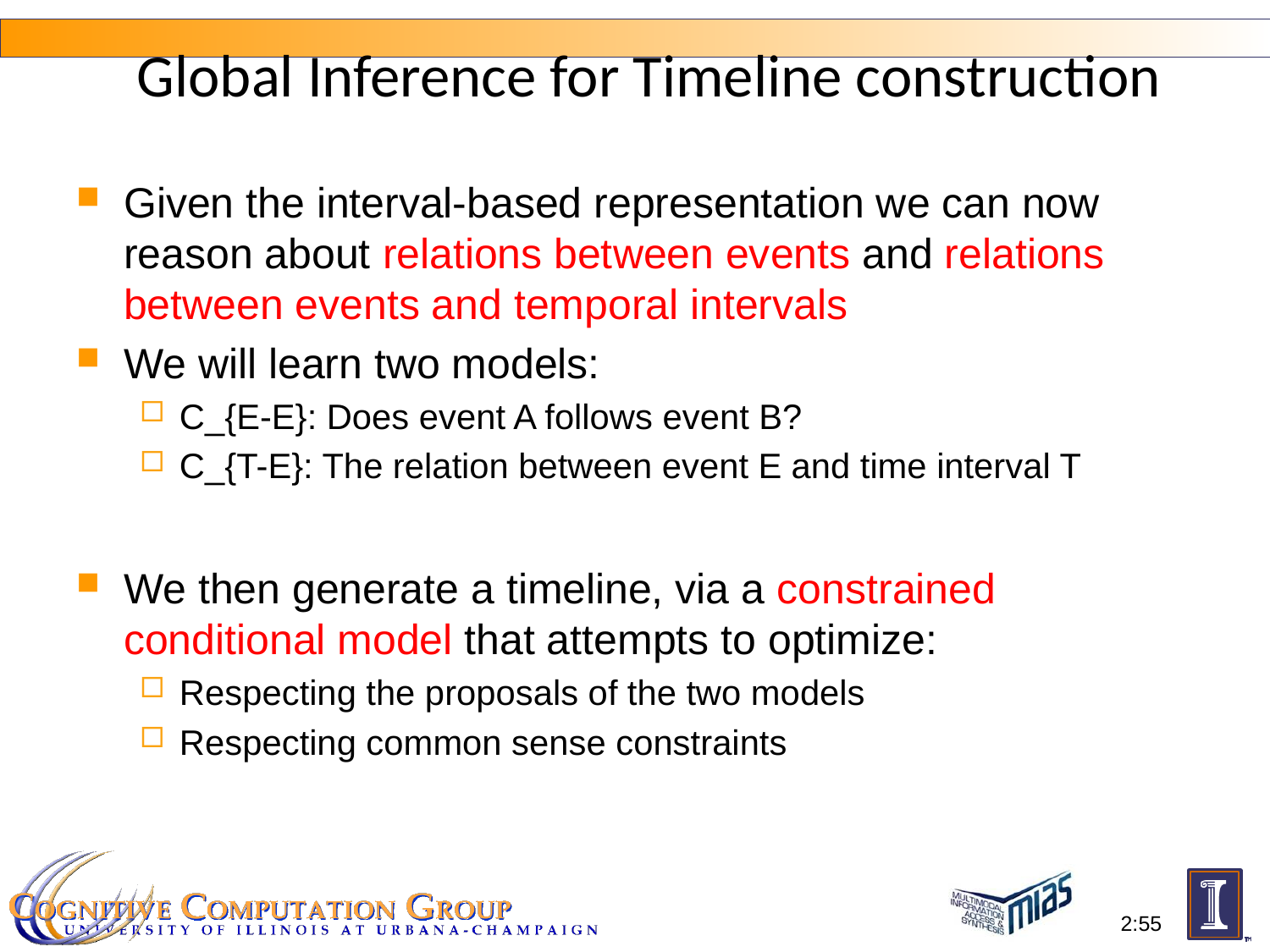

Given the interval-based representation we can now reason about relations between events and relations between events and temporal intervals
We will learn two models:
C_{E-E}: Does event A follows event B?
C_{T-E}: The relation between event E and time interval T

We then generate a timeline, via a constrained conditional model that attempts to optimize:
Respecting the proposals of the two models
Respecting common sense constraints
Global Inference for Timeline construction
2:55